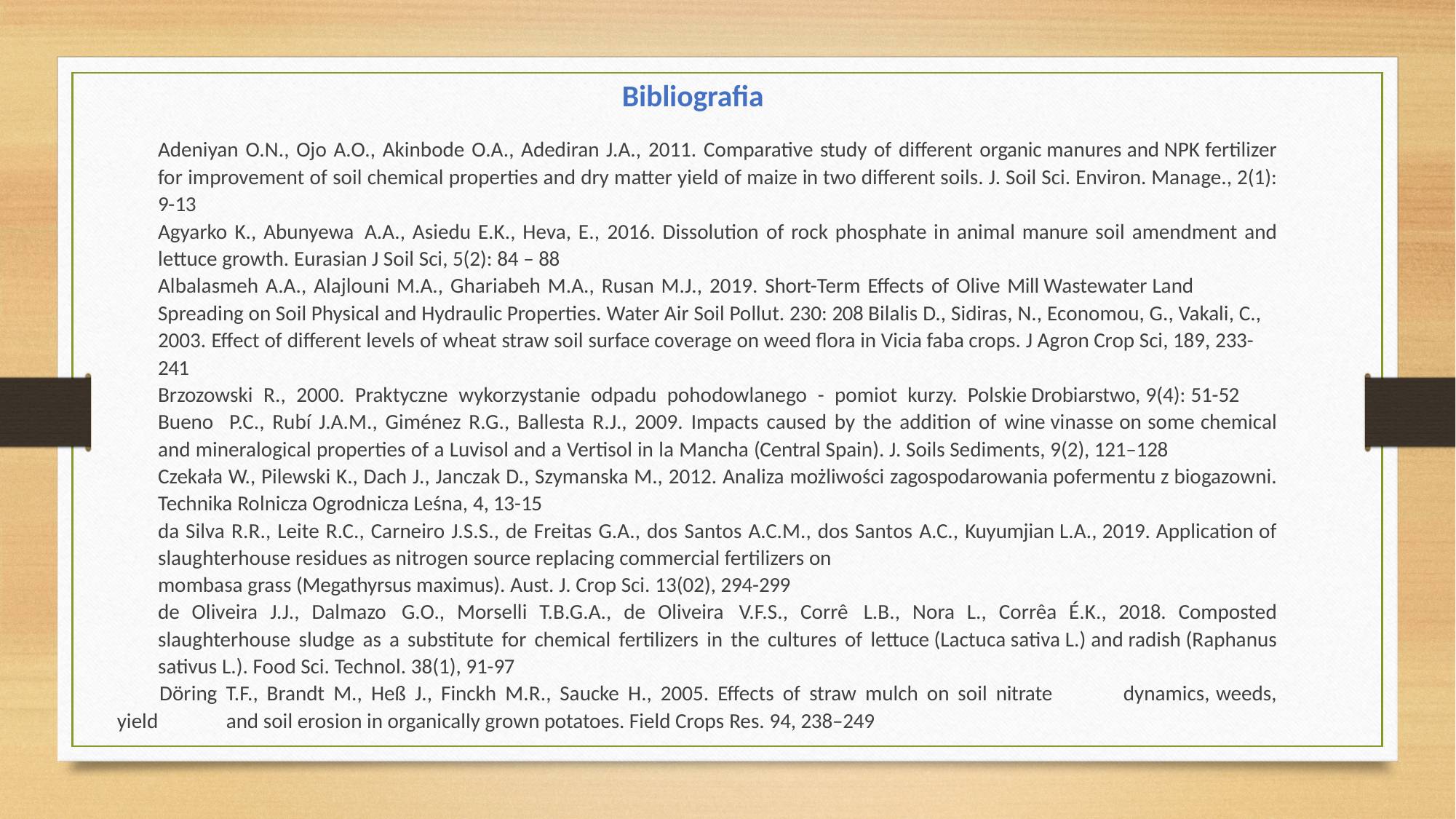

Bibliografia
Adeniyan O.N., Ojo A.O., Akinbode O.A., Adediran J.A., 2011. Comparative study of different organic manures and NPK fertilizer for improvement of soil chemical properties and dry matter yield of maize in two different soils. J. Soil Sci. Environ. Manage., 2(1): 9-13
Agyarko K., Abunyewa A.A., Asiedu E.K., Heva, E., 2016. Dissolution of rock phosphate in animal manure soil amendment and lettuce growth. Eurasian J Soil Sci, 5(2): 84 – 88
Albalasmeh A.A., Alajlouni M.A., Ghariabeh M.A., Rusan M.J., 2019. Short-Term Effects of Olive Mill Wastewater Land Spreading on Soil Physical and Hydraulic Properties. Water Air Soil Pollut. 230: 208 Bilalis D., Sidiras, N., Economou, G., Vakali, C., 2003. Effect of different levels of wheat straw soil surface coverage on weed flora in Vicia faba crops. J Agron Crop Sci, 189, 233-241
Brzozowski R., 2000. Praktyczne wykorzystanie odpadu pohodowlanego - pomiot kurzy. Polskie Drobiarstwo, 9(4): 51-52
Bueno  P.C., Rubí J.A.M., Giménez R.G., Ballesta R.J., 2009. Impacts caused by the addition of wine vinasse on some chemical and mineralogical properties of a Luvisol and a Vertisol in la Mancha (Central Spain). J. Soils Sediments, 9(2), 121–128
Czekała W., Pilewski K., Dach J., Janczak D., Szymanska M., 2012. Analiza możliwości zagospodarowania pofermentu z biogazowni. Technika Rolnicza Ogrodnicza Leśna, 4, 13-15
da Silva R.R., Leite R.C., Carneiro J.S.S., de Freitas G.A., dos Santos A.C.M., dos Santos A.C., Kuyumjian L.A., 2019. Application of slaughterhouse residues as nitrogen source replacing commercial fertilizers on
mombasa grass (Megathyrsus maximus). Aust. J. Crop Sci. 13(02), 294-299
de Oliveira J.J., Dalmazo G.O., Morselli T.B.G.A., de Oliveira V.F.S., Corrê L.B., Nora L., Corrêa É.K., 2018. Composted slaughterhouse sludge as a substitute for chemical fertilizers in the cultures of lettuce (Lactuca sativa L.) and radish (Raphanus sativus L.). Food Sci. Technol. 38(1), 91-97
	Döring T.F., Brandt M., Heß J., Finckh M.R., Saucke H., 2005. Effects of straw mulch on soil nitrate 	dynamics, weeds, yield 	and soil erosion in organically grown potatoes. Field Crops Res. 94, 238–249